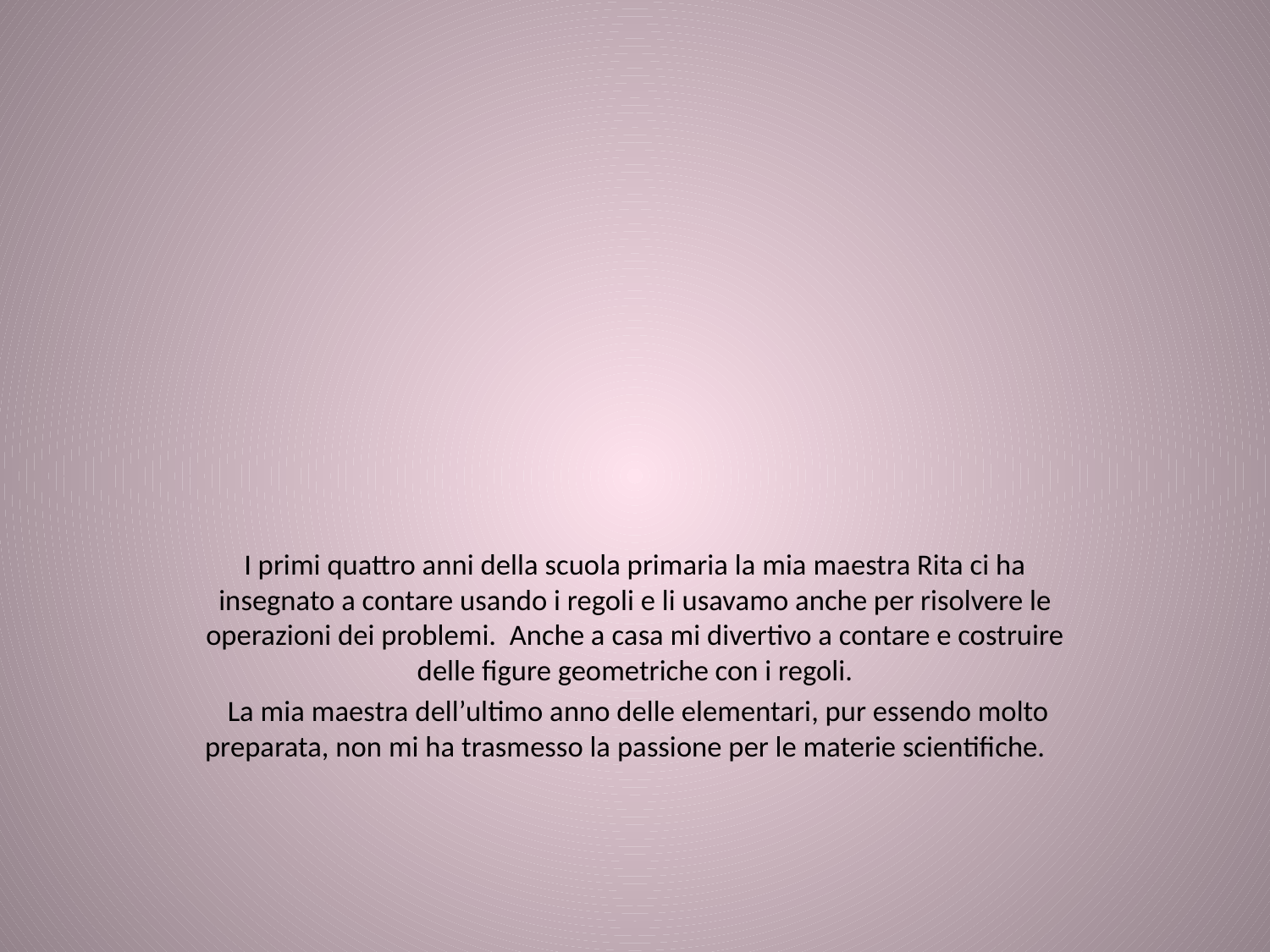

#
I primi quattro anni della scuola primaria la mia maestra Rita ci ha insegnato a contare usando i regoli e li usavamo anche per risolvere le operazioni dei problemi.  Anche a casa mi divertivo a contare e costruire delle figure geometriche con i regoli.
 La mia maestra dell’ultimo anno delle elementari, pur essendo molto preparata, non mi ha trasmesso la passione per le materie scientifiche.